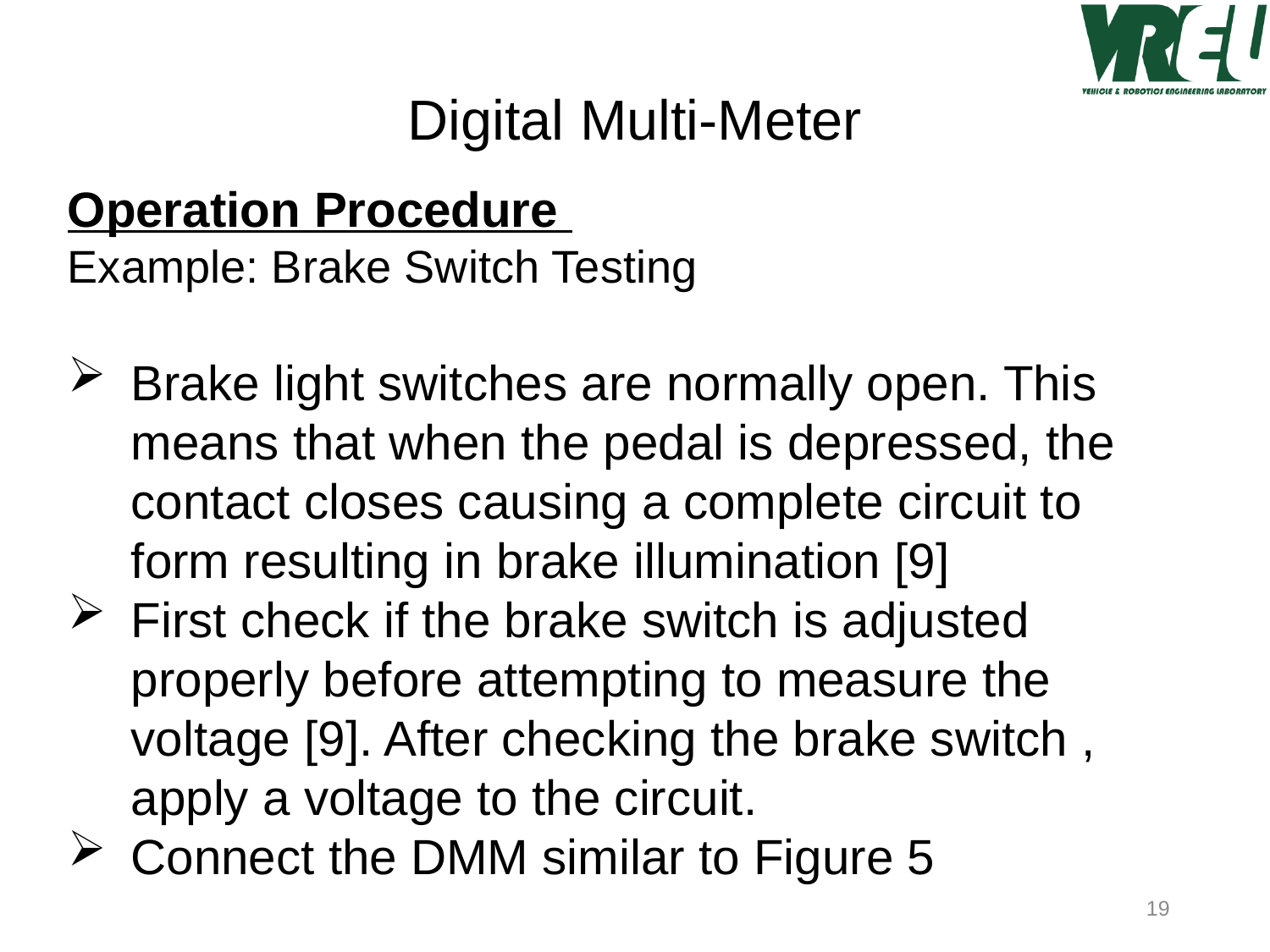

Digital Multi-Meter
Operation Procedure
Example: Brake Switch Testing

Brake light switches are normally open. This means that when the pedal is depressed, the contact closes causing a complete circuit to form resulting in brake illumination [9]
First check if the brake switch is adjusted properly before attempting to measure the voltage [9]. After checking the brake switch , apply a voltage to the circuit.
Connect the DMM similar to Figure 5

19